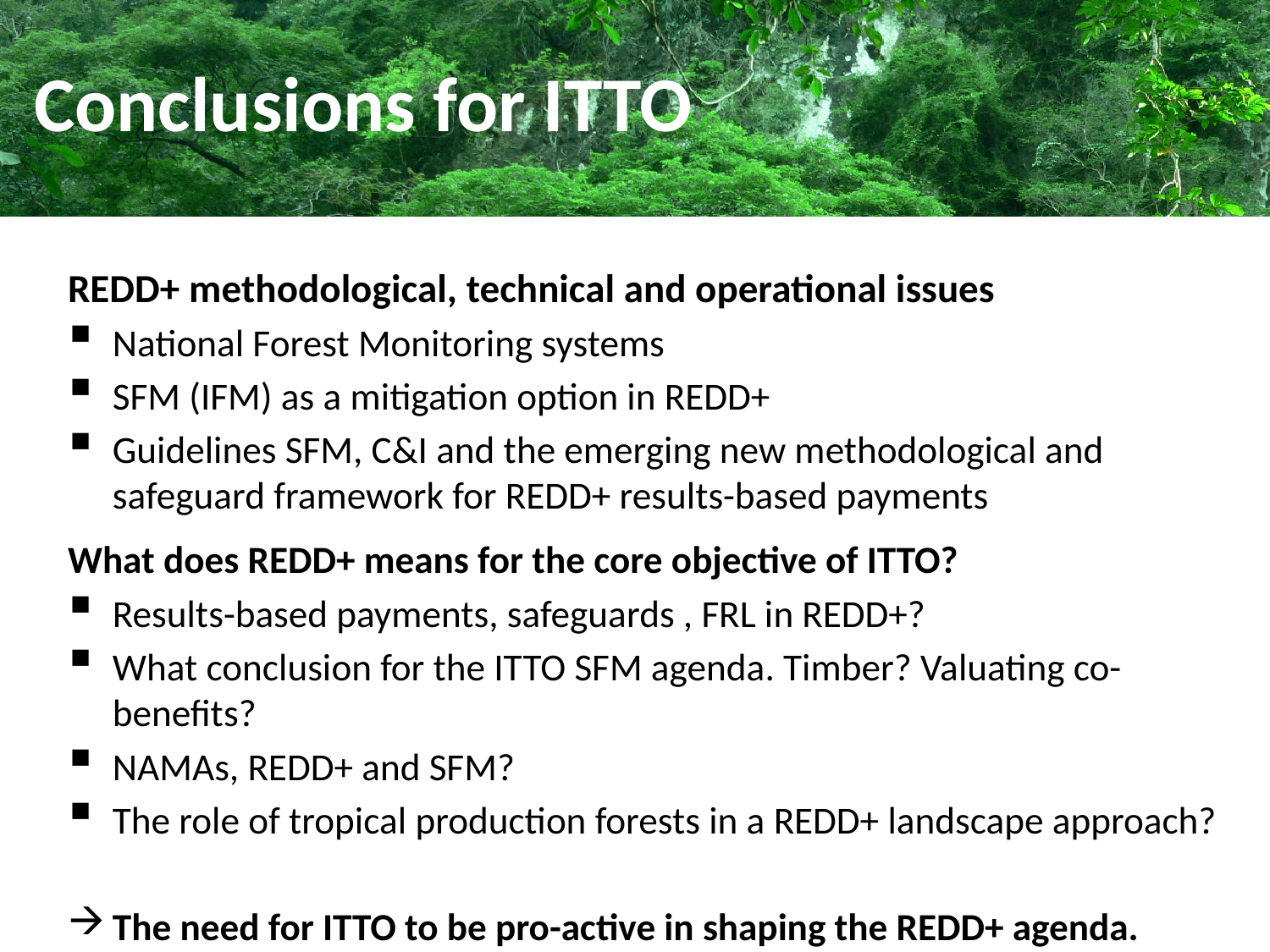

# Conclusions for ITTO

REDD+ methodological, technical and operational issues
National Forest Monitoring systems
SFM (IFM) as a mitigation option in REDD+
Guidelines SFM, C&I and the emerging new methodological and safeguard framework for REDD+ results-based payments
What does REDD+ means for the core objective of ITTO?
Results-based payments, safeguards , FRL in REDD+?
What conclusion for the ITTO SFM agenda. Timber? Valuating co-benefits?
NAMAs, REDD+ and SFM?
The role of tropical production forests in a REDD+ landscape approach?

The need for ITTO to be pro-active in shaping the REDD+ agenda.